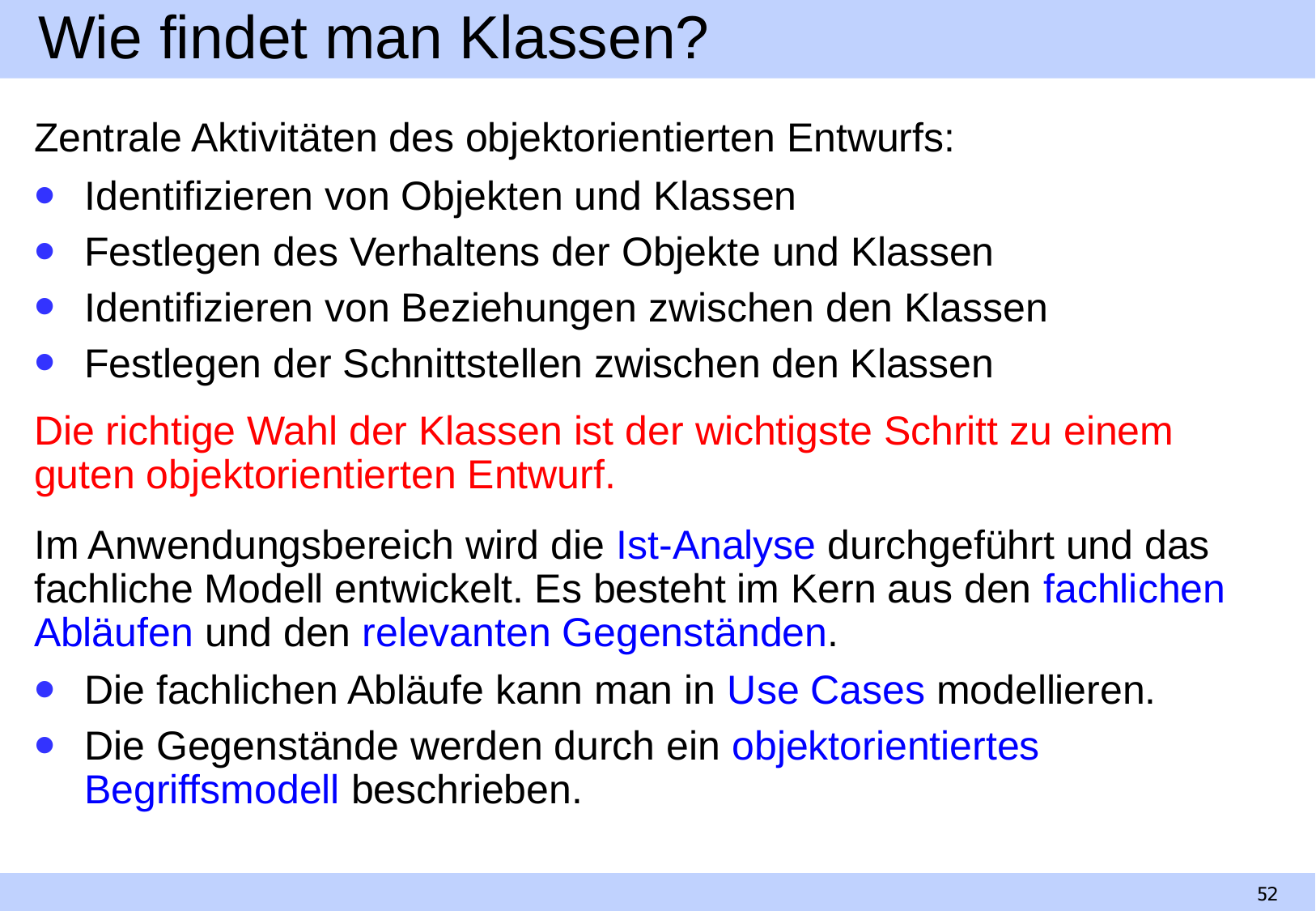

# Wie findet man Klassen?
Zentrale Aktivitäten des objektorientierten Entwurfs:
Identifizieren von Objekten und Klassen
Festlegen des Verhaltens der Objekte und Klassen
Identifizieren von Beziehungen zwischen den Klassen
Festlegen der Schnittstellen zwischen den Klassen
Die richtige Wahl der Klassen ist der wichtigste Schritt zu einem guten objektorientierten Entwurf.
Im Anwendungsbereich wird die Ist-Analyse durchgeführt und das fachliche Modell entwickelt. Es besteht im Kern aus den fachlichen Abläufen und den relevanten Gegenständen.
Die fachlichen Abläufe kann man in Use Cases modellieren.
Die Gegenstände werden durch ein objektorientiertes Begriffsmodell beschrieben.
52